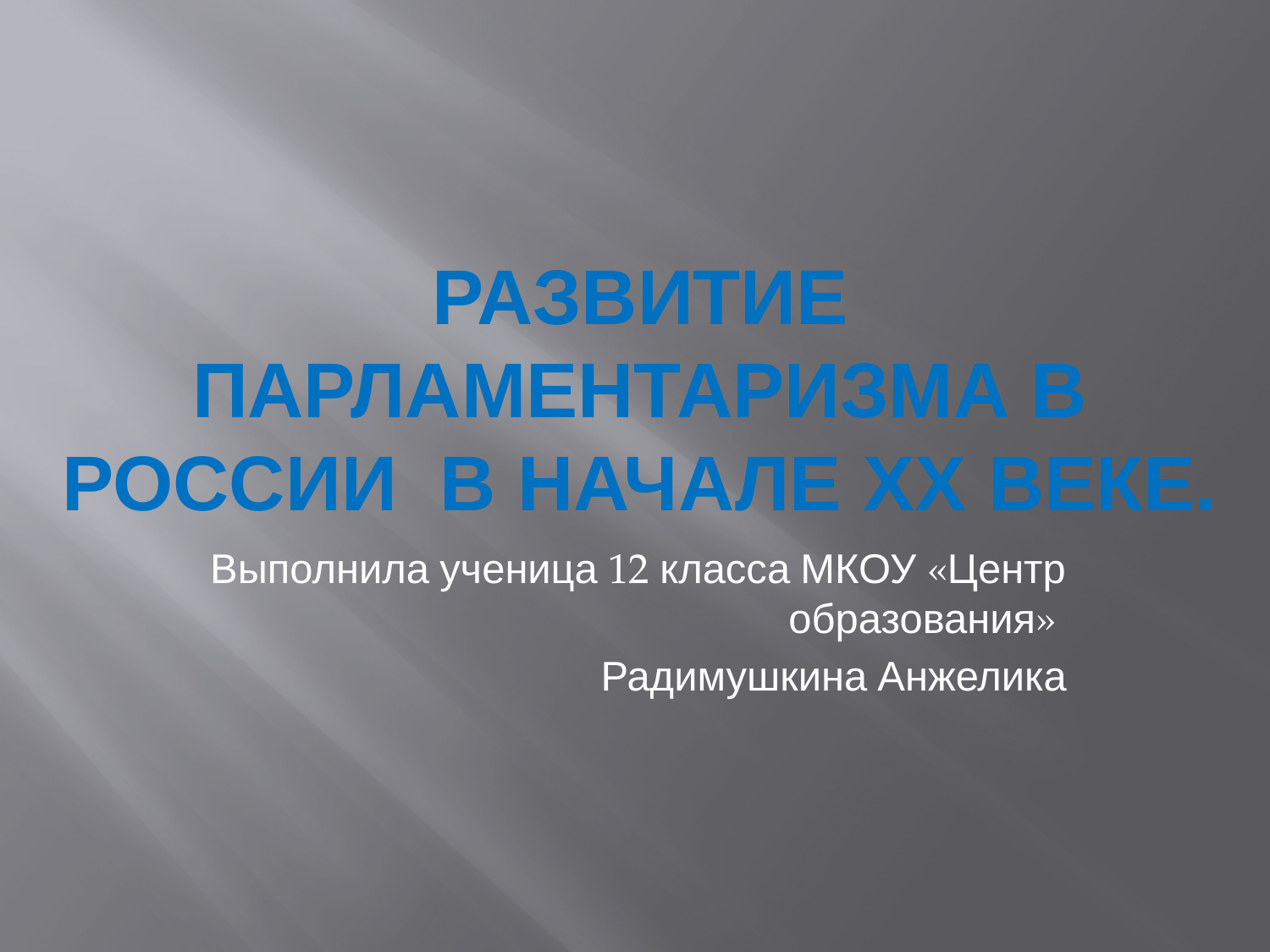

# Развитие парламентаризма в России  в начале ХХ веке.
Выполнила ученица 12 класса МКОУ «Центр образования»
Радимушкина Анжелика